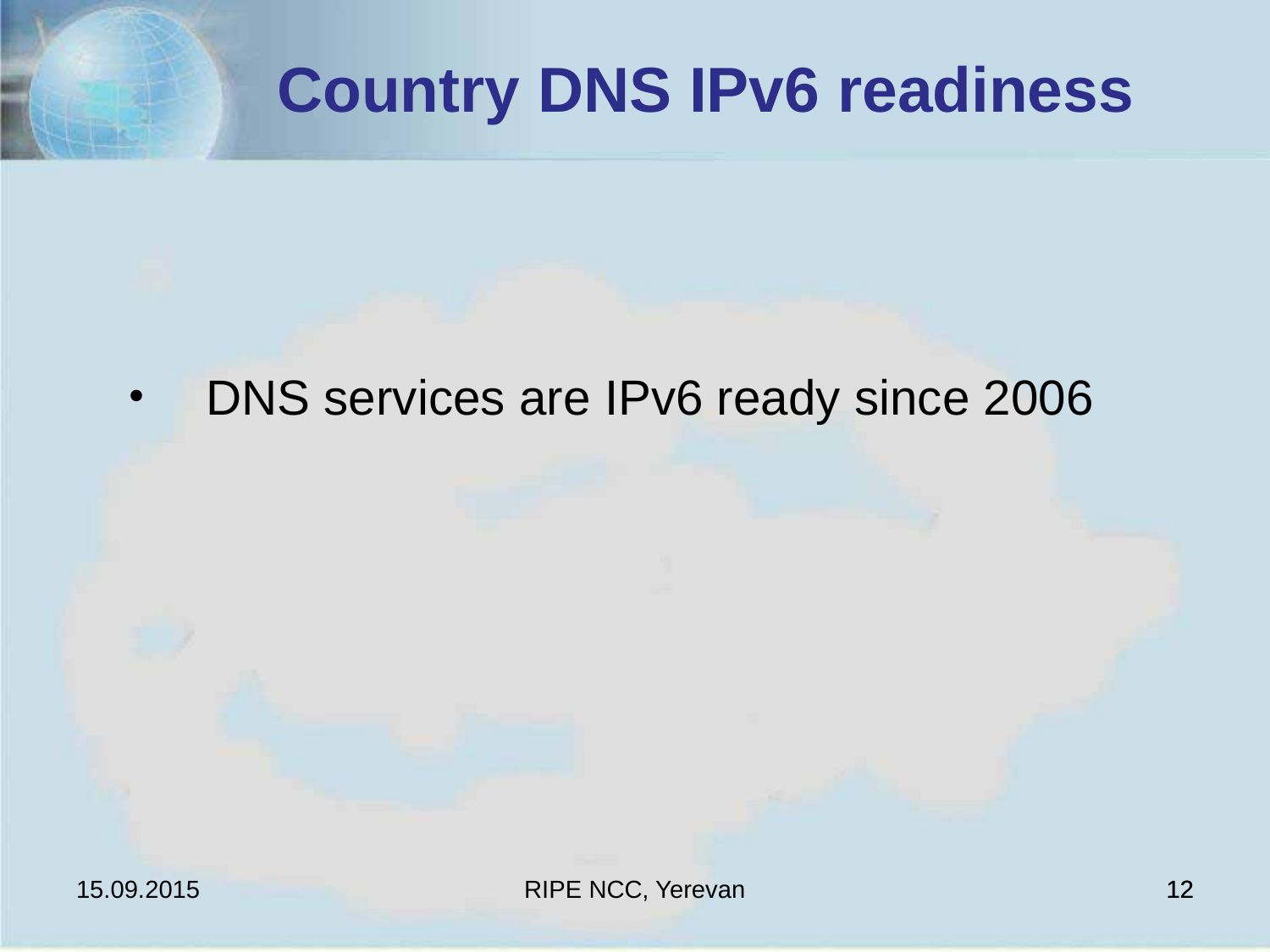

Country DNS IPv6 readiness
    DNS services are IPv6 ready since 2006
15.09.2015
RIPE NCC, Yerevan
12
12